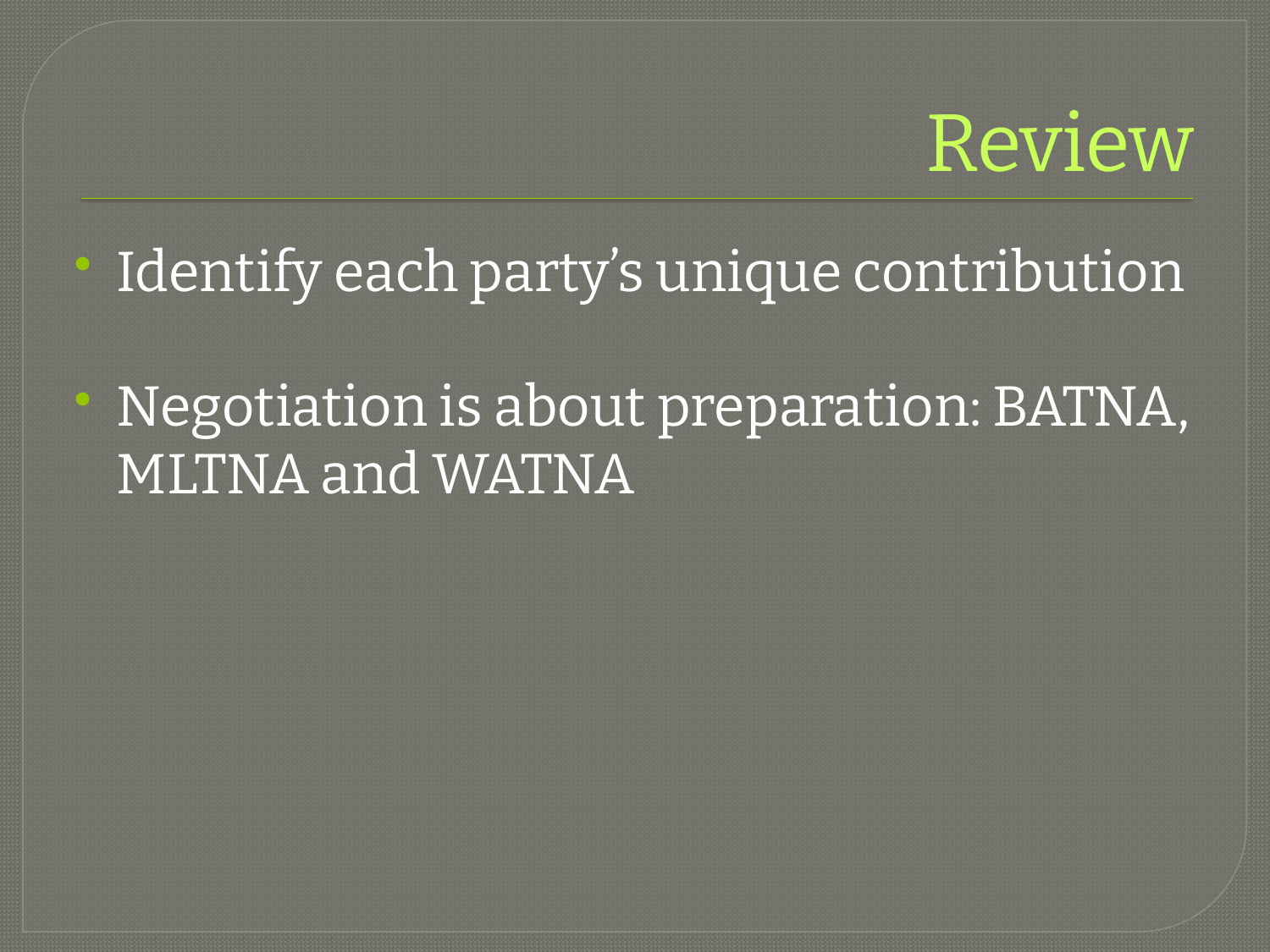

# Review
Identify each party’s unique contribution

Negotiation is about preparation: BATNA, MLTNA and WATNA